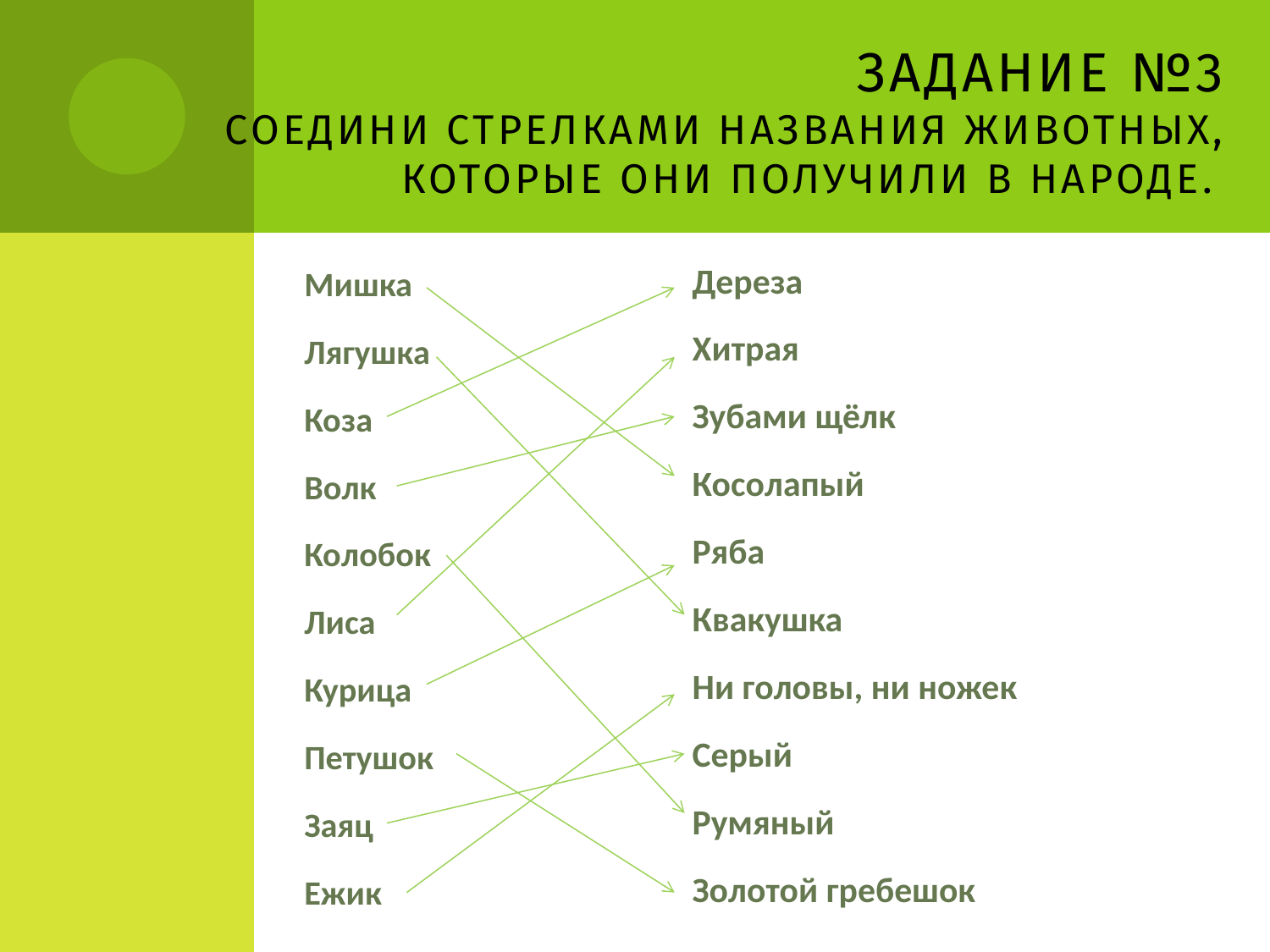

# Задание №3 Соедини стрелками названия животных, которые они получили в народе.
Мишка
Лягушка
Коза
Волк
Колобок
Лиса
Курица
Петушок
Заяц
Ежик

Дереза
Хитрая
Зубами щёлк
Косолапый
Ряба
Квакушка
Ни головы, ни ножек
Серый
Румяный
Золотой гребешок